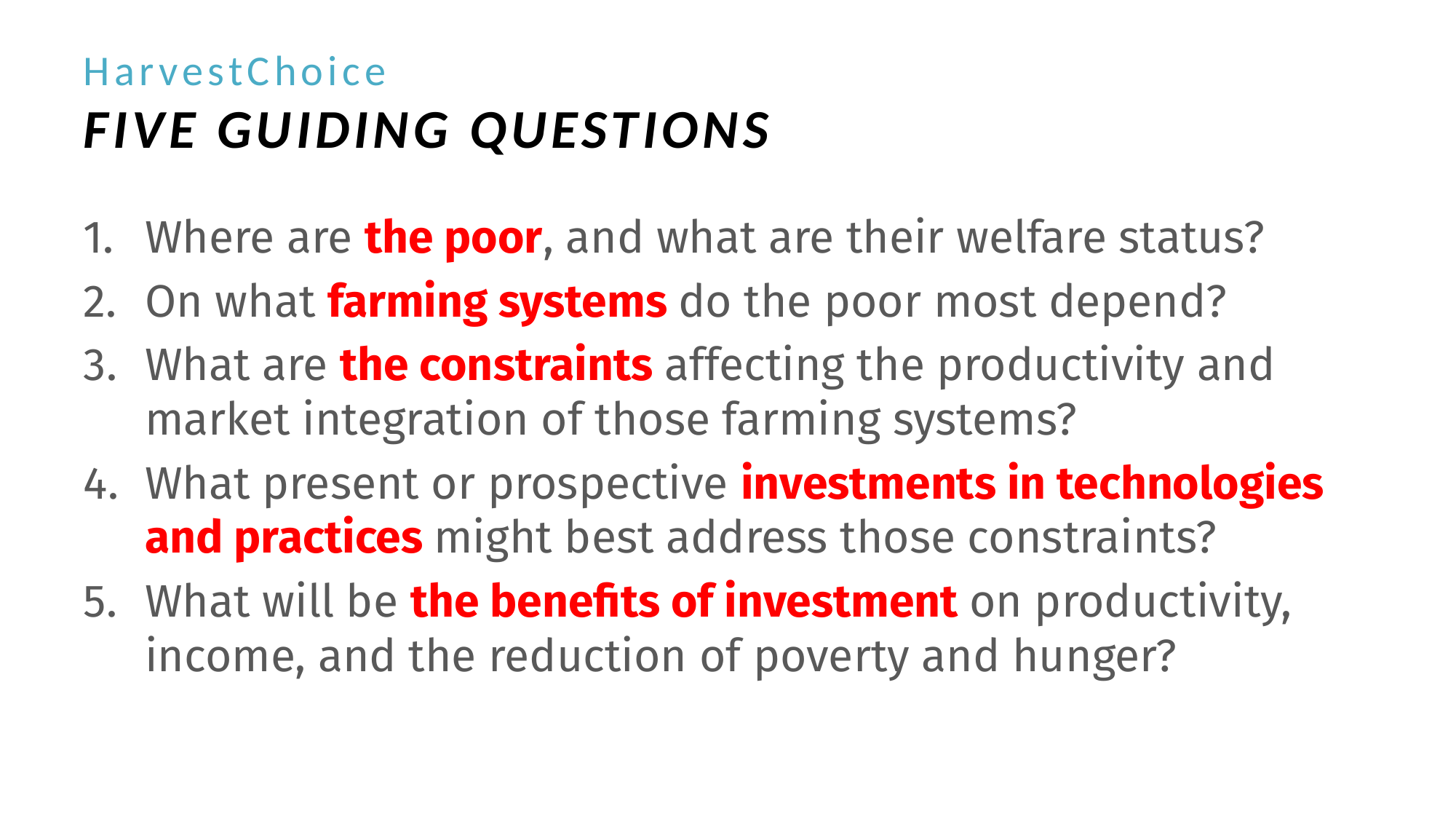

# HarvestChoice FIVE GUIDING QUESTIONS
Where are the poor, and what are their welfare status?
On what farming systems do the poor most depend?
What are the constraints affecting the productivity and market integration of those farming systems?
What present or prospective investments in technologies and practices might best address those constraints?
What will be the benefits of investment on productivity, income, and the reduction of poverty and hunger?